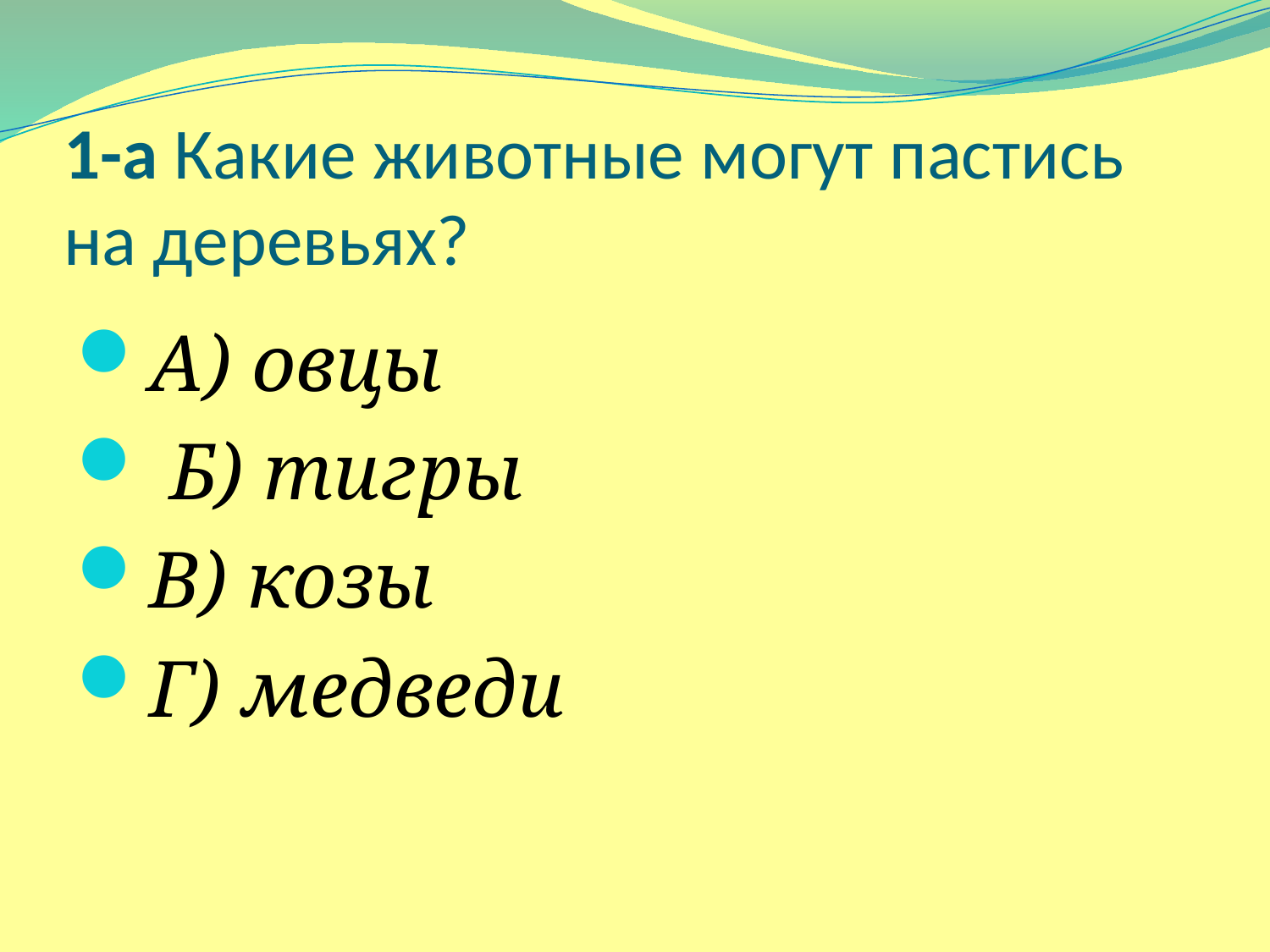

# 1-а Какие животные могут пастись на деревьях?
А) овцы
 Б) тигры
В) козы
Г) медведи